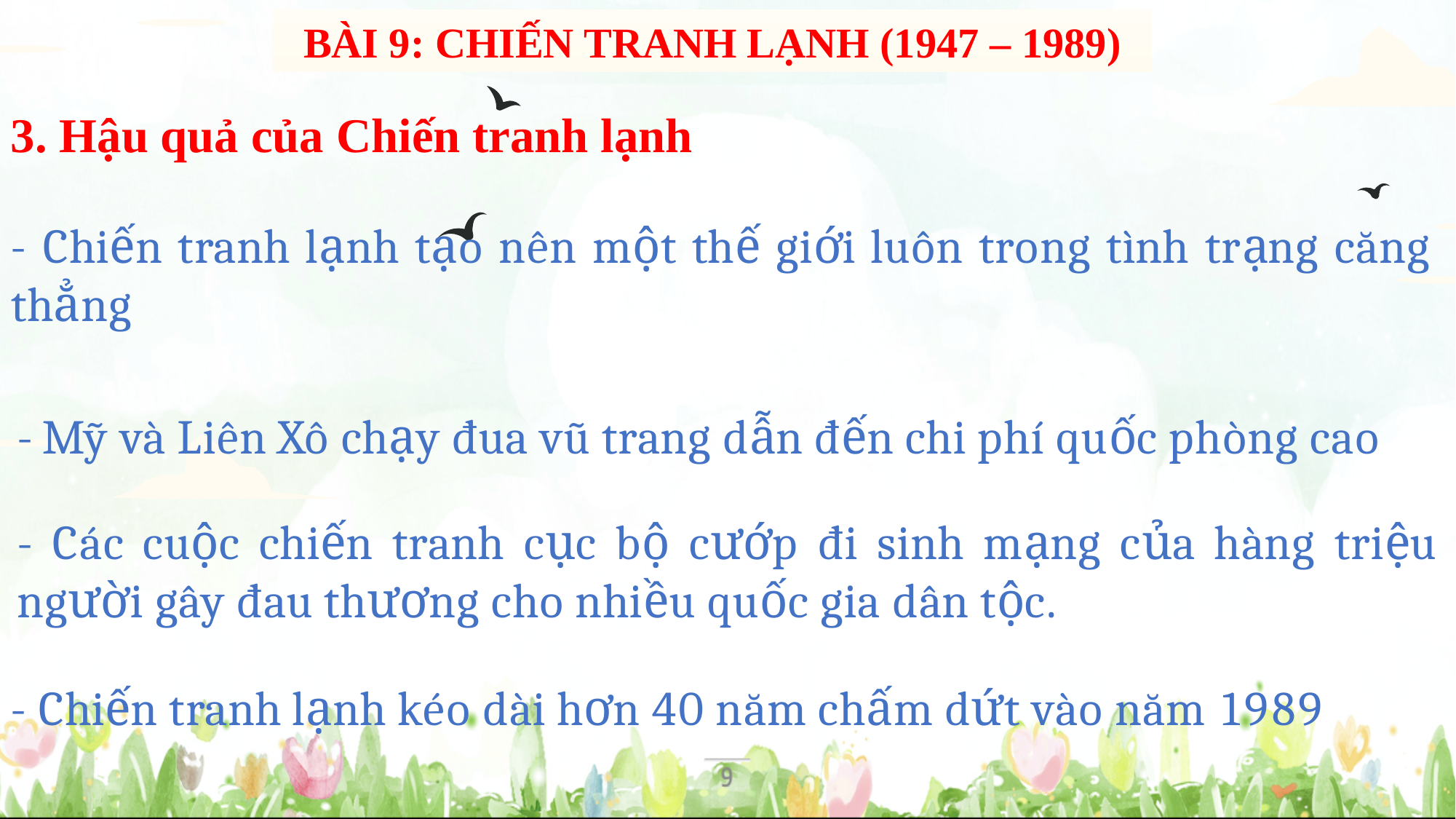

Quý thầy cô có nhu cầu về các bài giảng PowerPoint và giáo án word lịch sử từ khối 6-12.
Vui lòng liên hệ số điện thoại 0981457911 (cũng là số Zalo).
Ngoài ra còn hỗ trợ về SKKN, biện pháp thi GVG và thao giảng, chuyên đề.
Page: https://www.facebook.com/groups/baigianglichsu
BÀI 9: CHIẾN TRANH LẠNH (1947 – 1989)
3. Hậu quả của Chiến tranh lạnh
- Chiến tranh lạnh tạo nên một thế giới luôn trong tình trạng căng thẳng
- Mỹ và Liên Xô chạy đua vũ trang dẫn đến chi phí quốc phòng cao
- Các cuộc chiến tranh cục bộ cướp đi sinh mạng của hàng triệu người gây đau thương cho nhiều quốc gia dân tộc.
- Chiến tranh lạnh kéo dài hơn 40 năm chấm dứt vào năm 1989